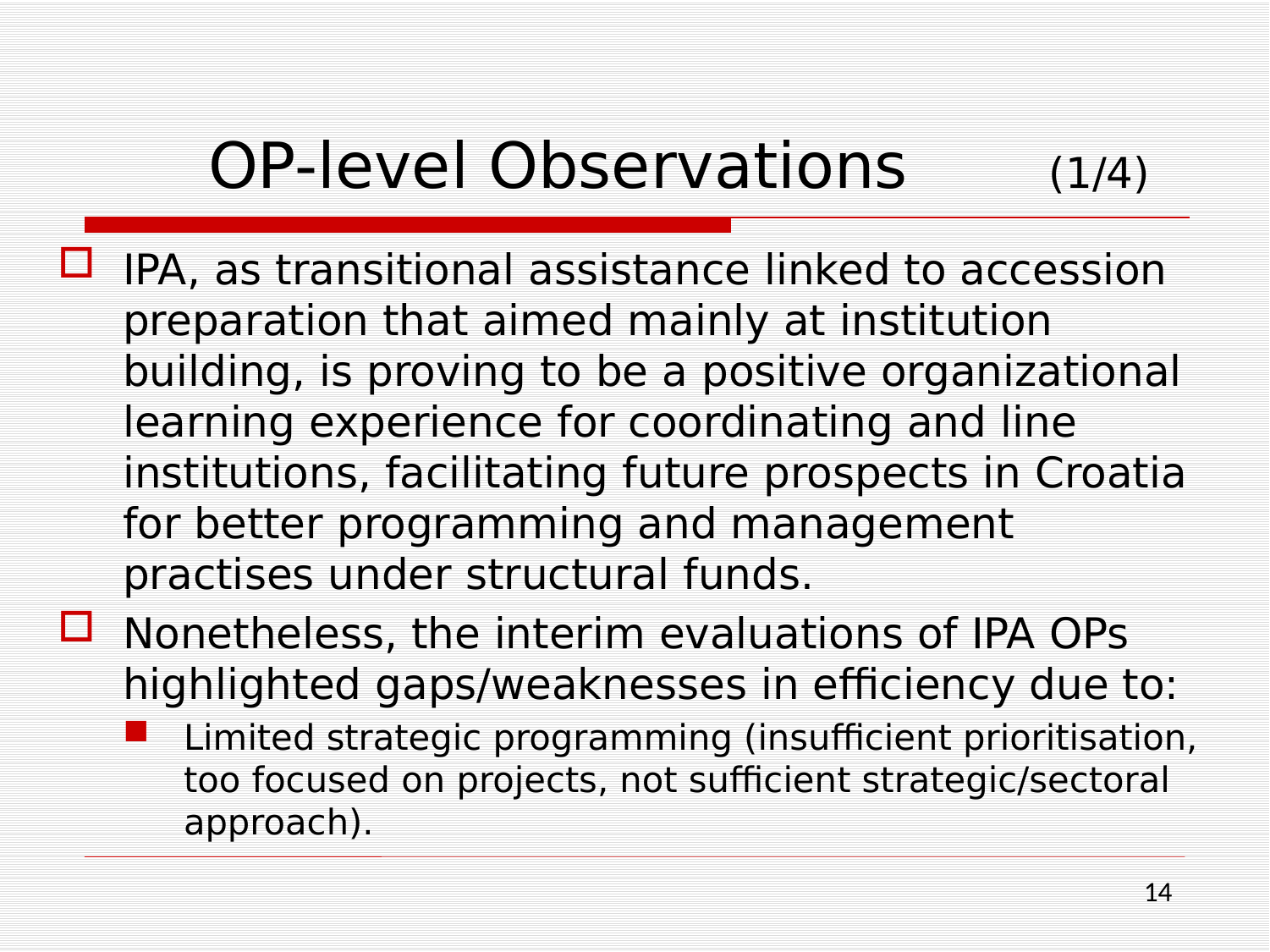

# OP-level Observations       (1/4)
IPA, as transitional assistance linked to accession preparation that aimed mainly at institution building, is proving to be a positive organizational learning experience for coordinating and line institutions, facilitating future prospects in Croatia for better programming and management practises under structural funds.
Nonetheless, the interim evaluations of IPA OPs highlighted gaps/weaknesses in efficiency due to:
Limited strategic programming (insufficient prioritisation, too focused on projects, not sufficient strategic/sectoral approach).
14